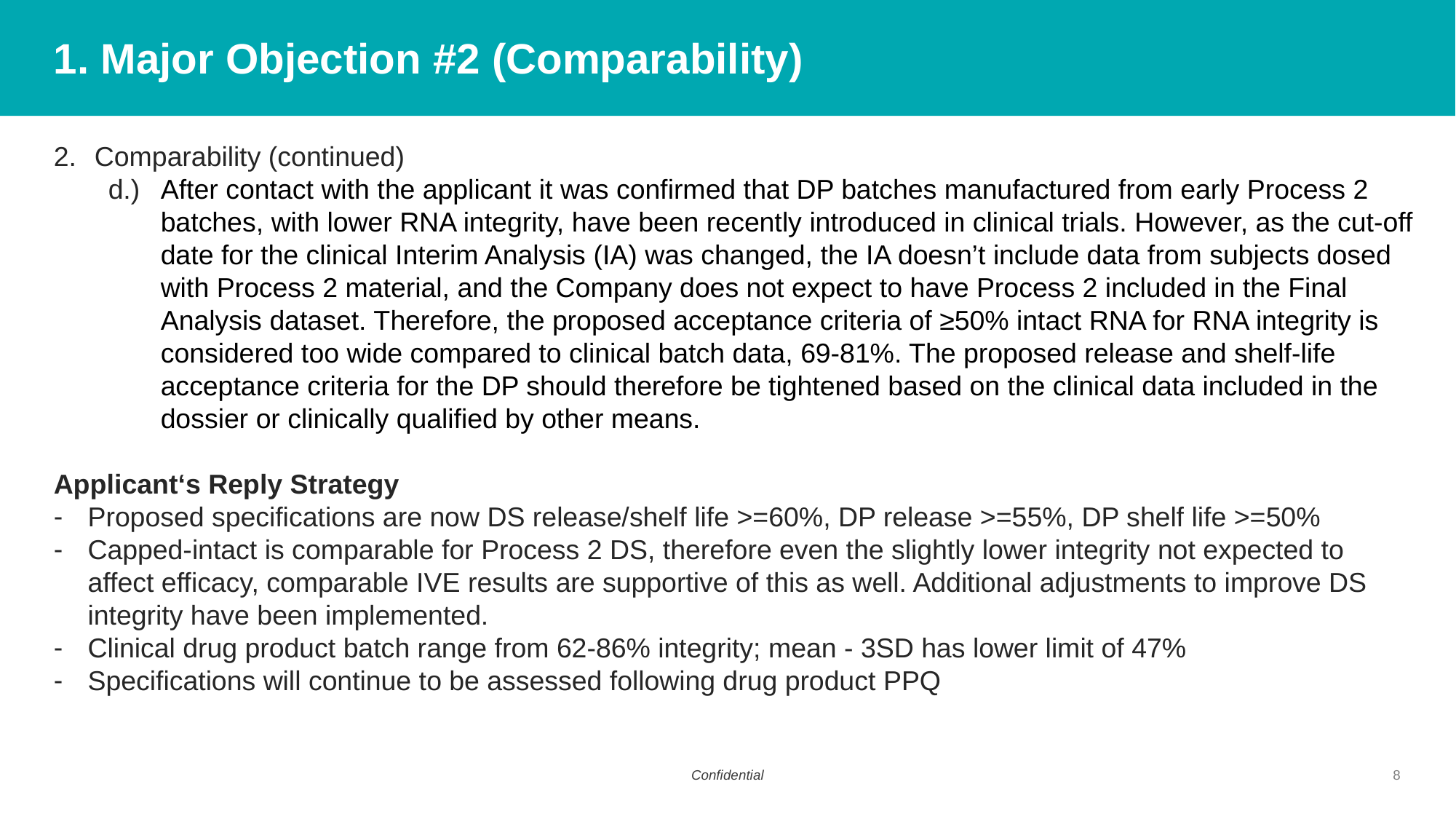

# 1. Major Objection #2 (Comparability)
Comparability (continued)
d.) 	After contact with the applicant it was confirmed that DP batches manufactured from early Process 2 batches, with lower RNA integrity, have been recently introduced in clinical trials. However, as the cut-off date for the clinical Interim Analysis (IA) was changed, the IA doesn’t include data from subjects dosed with Process 2 material, and the Company does not expect to have Process 2 included in the Final Analysis dataset. Therefore, the proposed acceptance criteria of ≥50% intact RNA for RNA integrity is considered too wide compared to clinical batch data, 69-81%. The proposed release and shelf-life acceptance criteria for the DP should therefore be tightened based on the clinical data included in the dossier or clinically qualified by other means.

Applicant‘s Reply Strategy
Proposed specifications are now DS release/shelf life >=60%, DP release >=55%, DP shelf life >=50%
Capped-intact is comparable for Process 2 DS, therefore even the slightly lower integrity not expected to affect efficacy, comparable IVE results are supportive of this as well. Additional adjustments to improve DS integrity have been implemented.
Clinical drug product batch range from 62-86% integrity; mean - 3SD has lower limit of 47%
Specifications will continue to be assessed following drug product PPQ